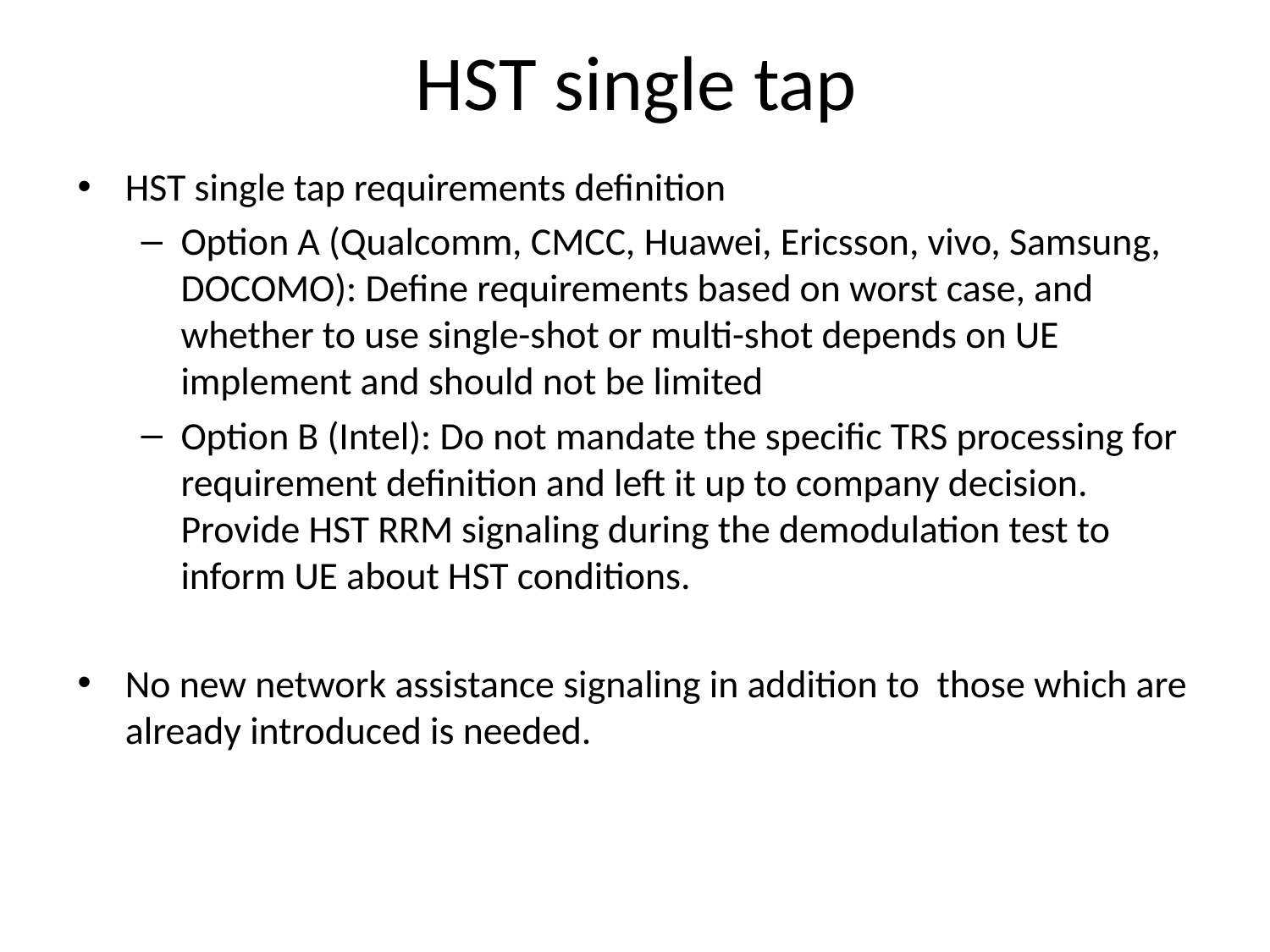

# HST single tap
HST single tap requirements definition
Option A (Qualcomm, CMCC, Huawei, Ericsson, vivo, Samsung, DOCOMO): Define requirements based on worst case, and whether to use single-shot or multi-shot depends on UE implement and should not be limited
Option B (Intel): Do not mandate the specific TRS processing for requirement definition and left it up to company decision. Provide HST RRM signaling during the demodulation test to inform UE about HST conditions.

No new network assistance signaling in addition to  those which are already introduced is needed.